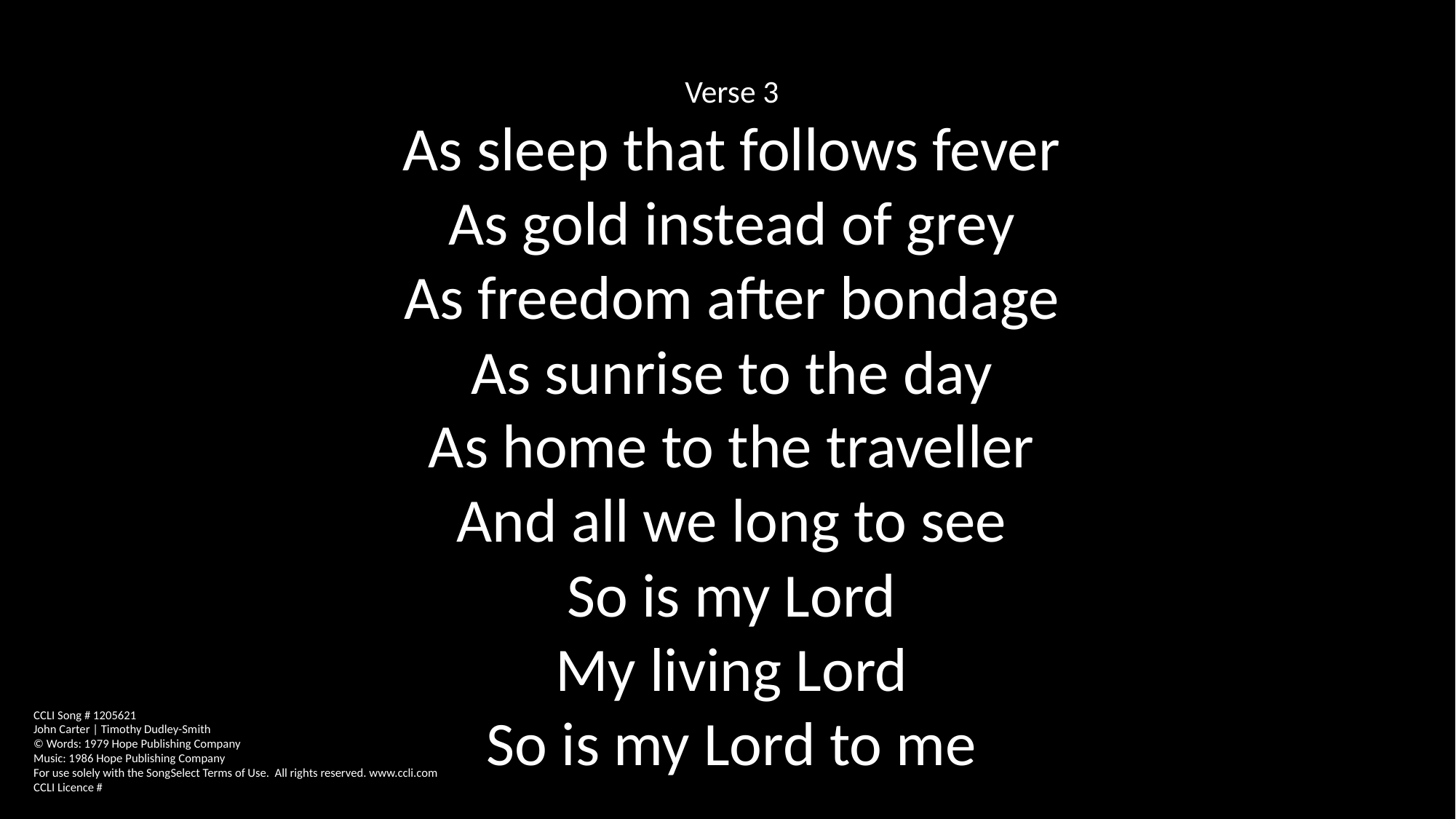

Verse 3
As sleep that follows fever
As gold instead of grey
As freedom after bondage
As sunrise to the day
As home to the traveller
And all we long to see
So is my Lord
My living Lord
So is my Lord to me
CCLI Song # 1205621
John Carter | Timothy Dudley-Smith
© Words: 1979 Hope Publishing Company
Music: 1986 Hope Publishing Company
For use solely with the SongSelect Terms of Use.  All rights reserved. www.ccli.com
CCLI Licence #